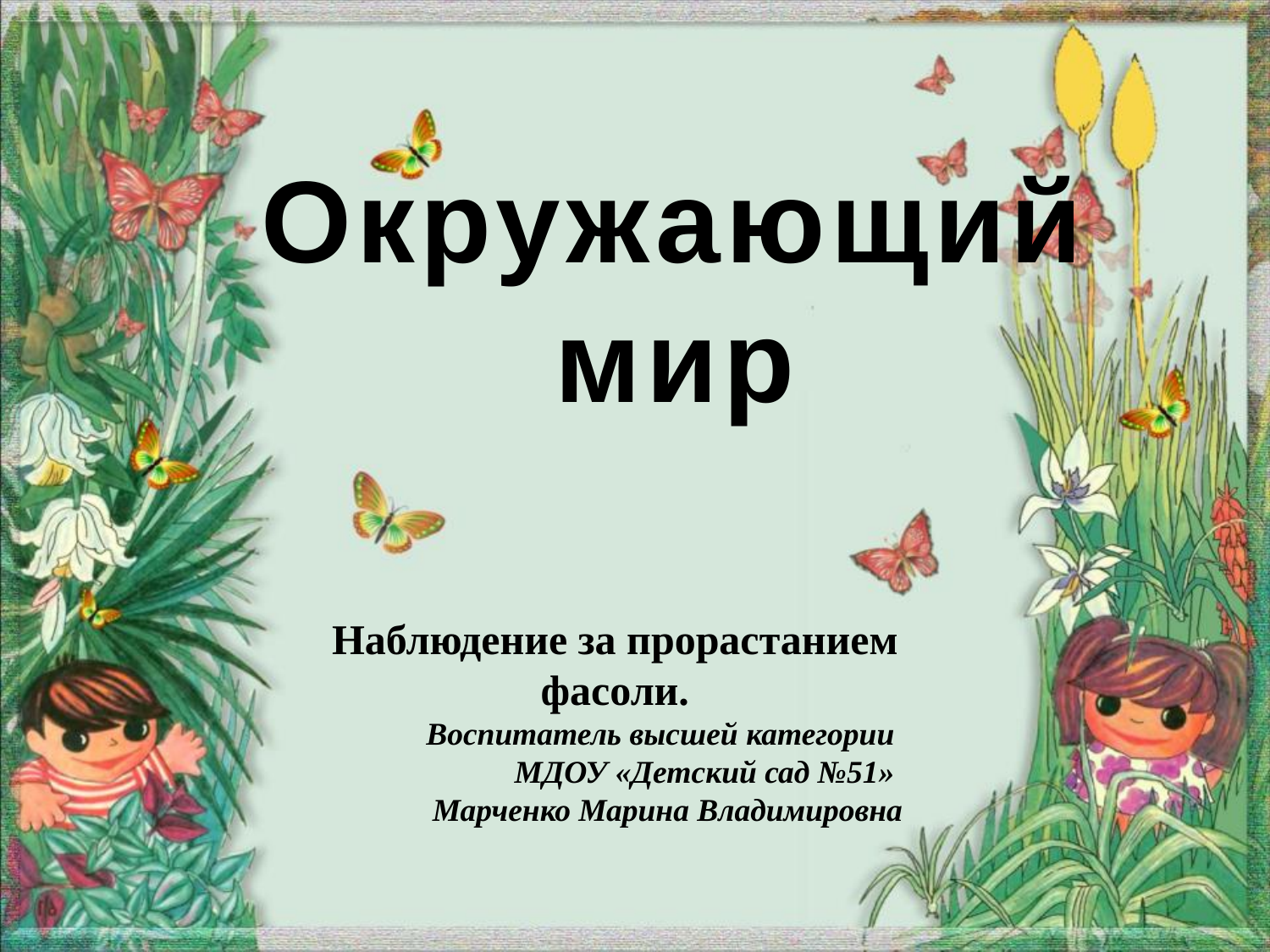

# Окружающий мир
Наблюдение за прорастанием фасоли.
Воспитатель высшей категории
МДОУ «Детский сад №51»
Марченко Марина Владимировна